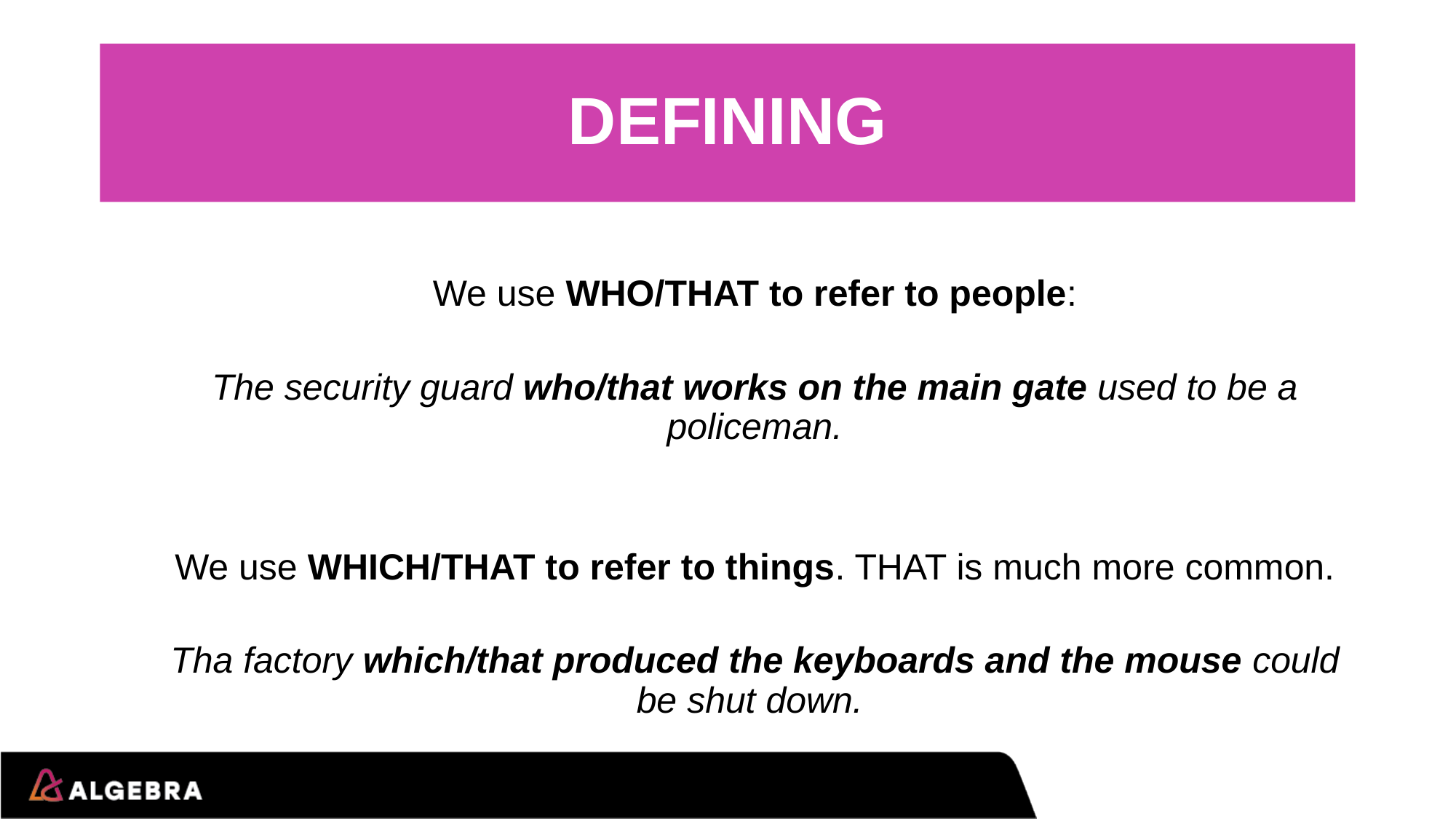

# DEFINING

We use WHO/THAT to refer to people:

The security guard who/that works on the main gate used to be a policeman.

We use WHICH/THAT to refer to things. THAT is much more common.

Tha factory which/that produced the keyboards and the mouse could be shut down.